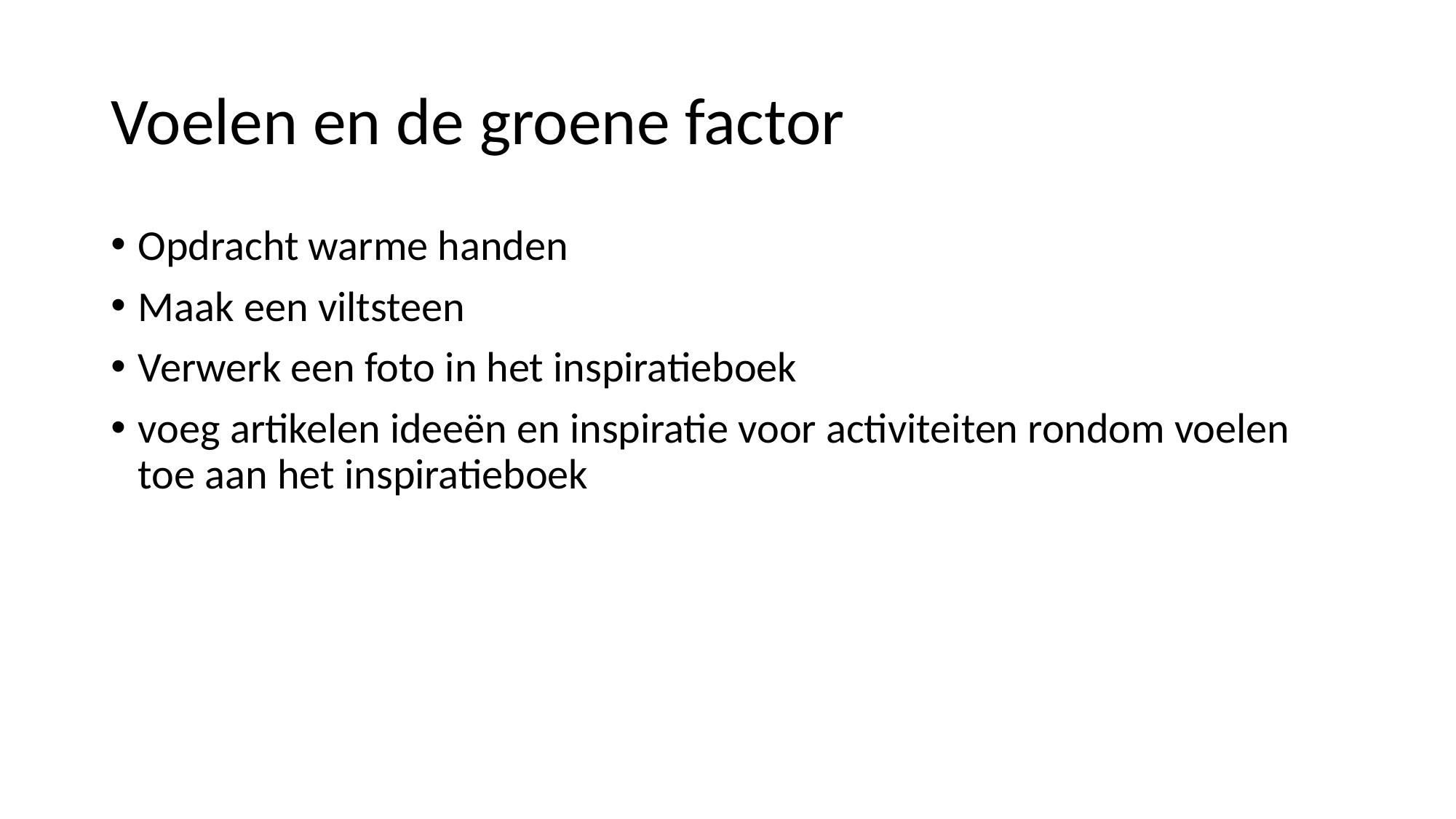

# Voelen en de groene factor
Opdracht warme handen
Maak een viltsteen
Verwerk een foto in het inspiratieboek
voeg artikelen ideeën en inspiratie voor activiteiten rondom voelen toe aan het inspiratieboek